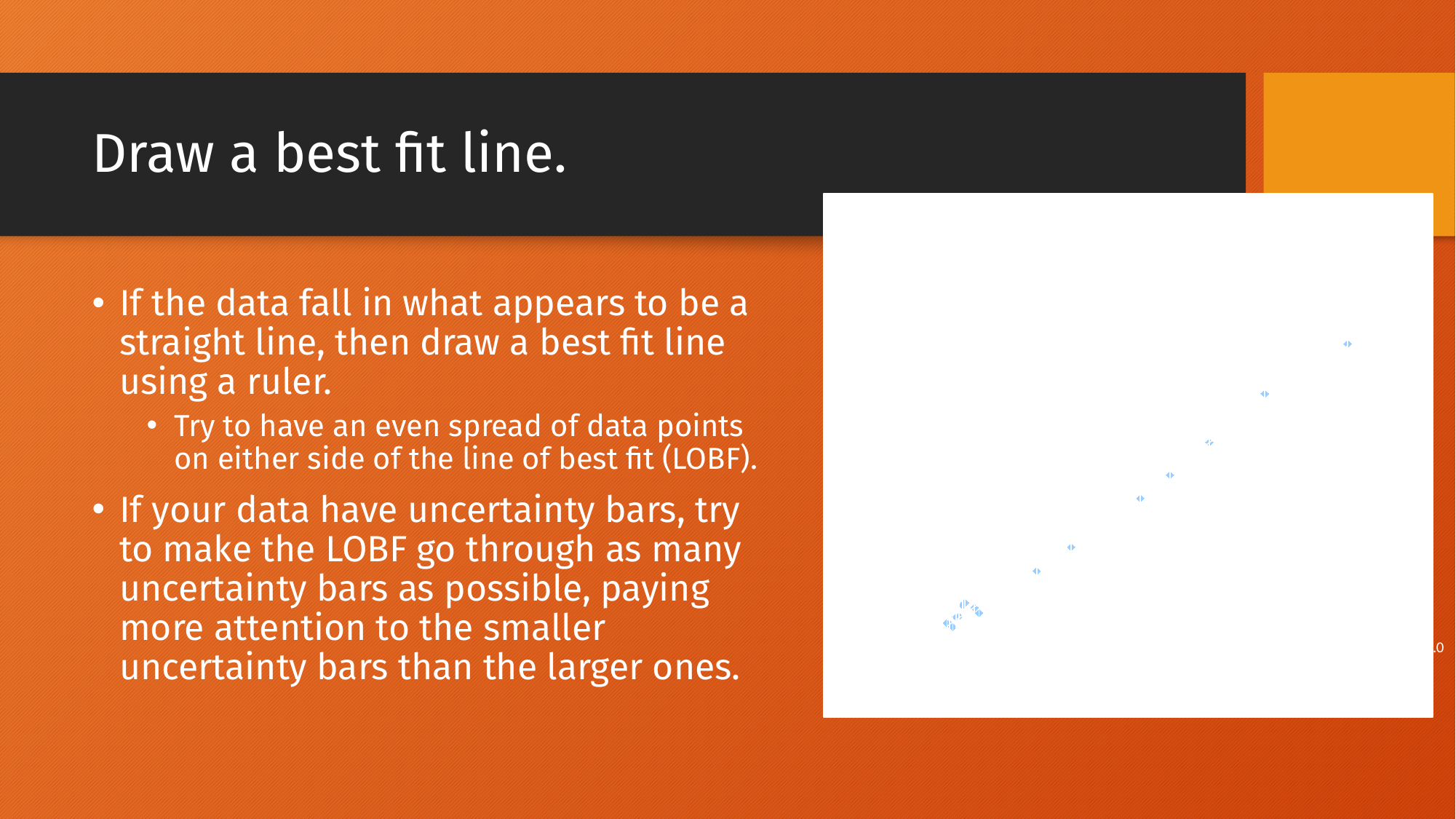

# Draw a best fit line.

### Chart: Graph of Acceleration vs Inverse Mass of a Cart Moving Under the Influence of a Constant Force

| Category |  |
|---|---|
If the data fall in what appears to be a straight line, then draw a best fit line using a ruler.
Try to have an even spread of data points on either side of the line of best fit (LOBF).
If your data have uncertainty bars, try to make the LOBF go through as many uncertainty bars as possible, paying more attention to the smaller uncertainty bars than the larger ones.